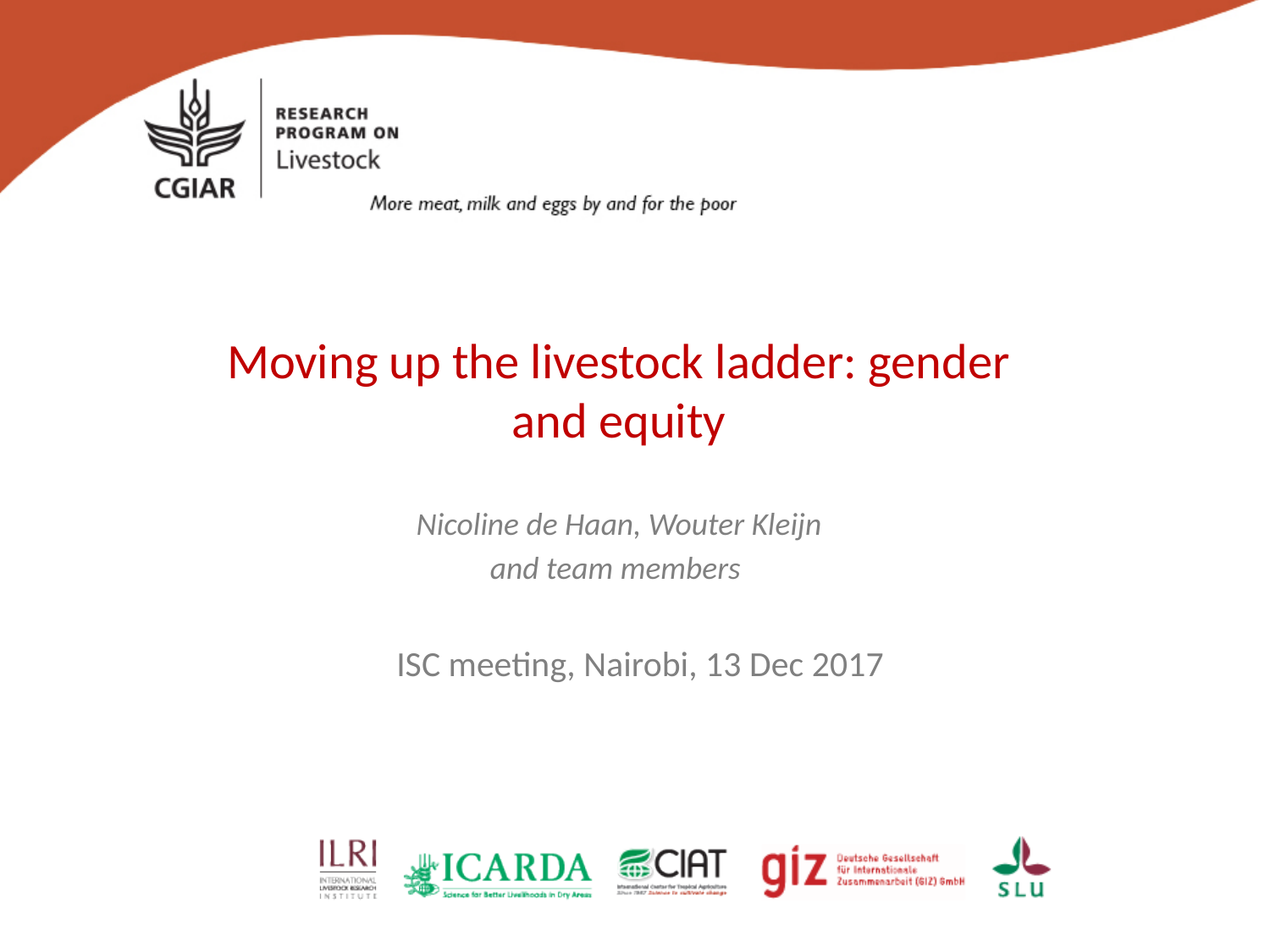

Moving up the livestock ladder: gender and equity

Nicoline de Haan, Wouter Kleijn
and team members
ISC meeting, Nairobi, 13 Dec 2017